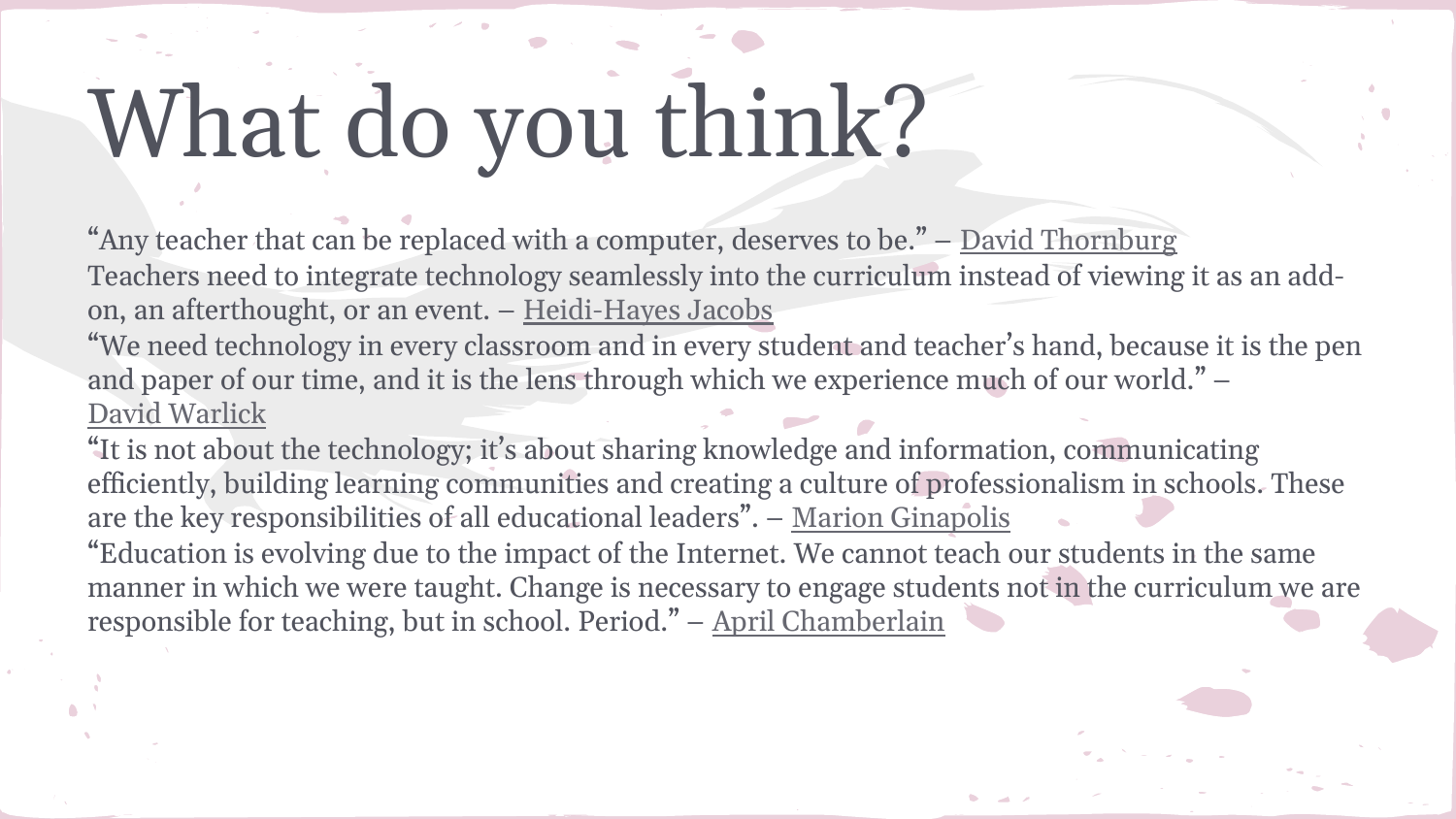

# What do you think?
“Any teacher that can be replaced with a computer, deserves to be.” – David Thornburg
Teachers need to integrate technology seamlessly into the curriculum instead of viewing it as an add-on, an afterthought, or an event. – Heidi-Hayes Jacobs
“We need technology in every classroom and in every student and teacher’s hand, because it is the pen and paper of our time, and it is the lens through which we experience much of our world.” – David Warlick
“It is not about the technology; it’s about sharing knowledge and information, communicating efficiently, building learning communities and creating a culture of professionalism in schools. These are the key responsibilities of all educational leaders”. – Marion Ginapolis
“Education is evolving due to the impact of the Internet. We cannot teach our students in the same manner in which we were taught. Change is necessary to engage students not in the curriculum we are responsible for teaching, but in school. Period.” – April Chamberlain